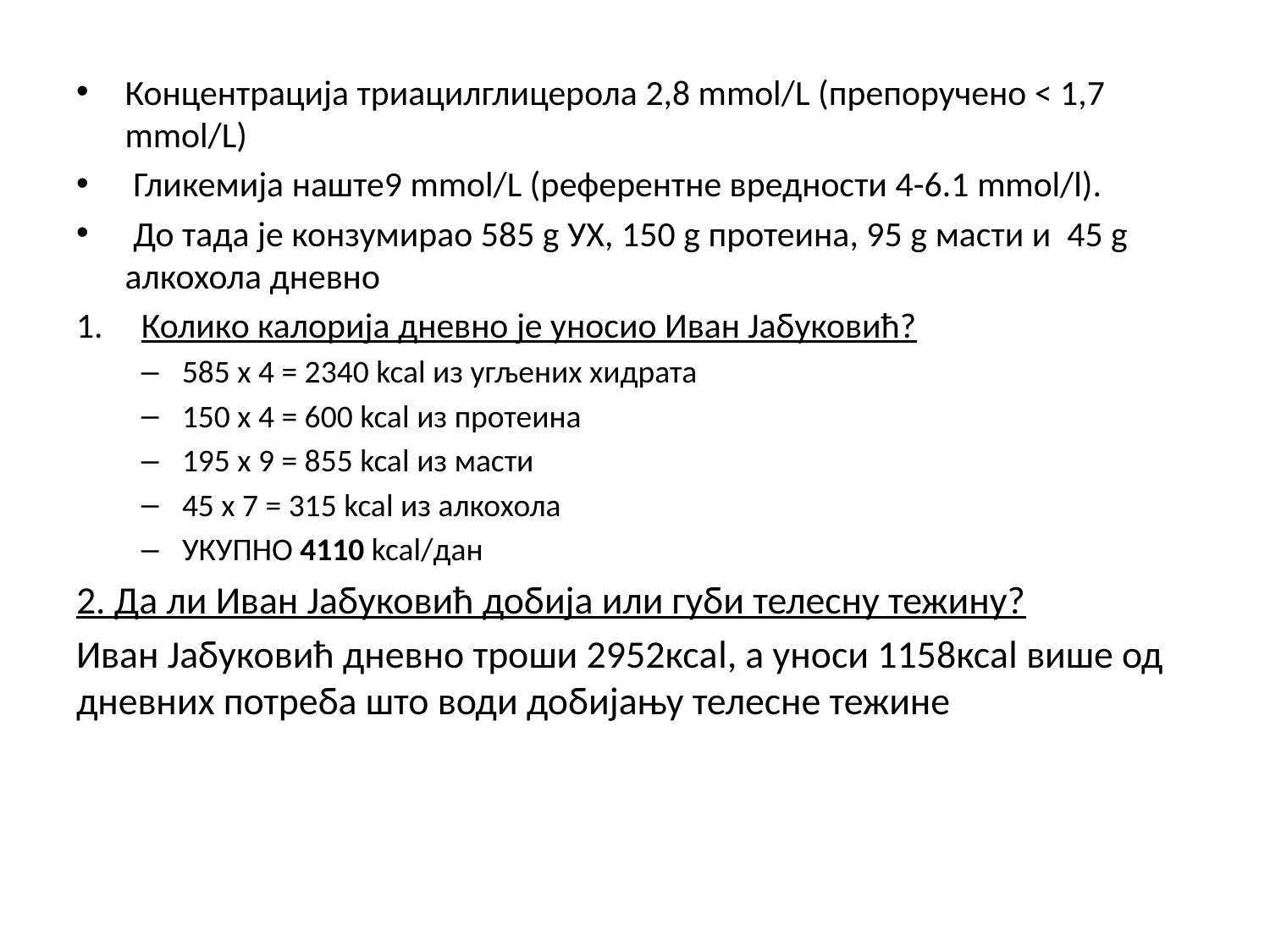

Концентрација триацилглицерола 2,8 mmol/L (препоручено < 1,7 mmol/L)
 Гликемија наште9 mmol/L (референтне вредности 4-6.1 mmol/l).
 До тада је конзумирао 585 g УХ, 150 g протеина, 95 g масти и  45 g алкохола дневно
Колико калорија дневно је уносио Иван Јабуковић?
585 x 4 = 2340 kcal из угљених хидрата
150 x 4 = 600 kcal из протеина
195 x 9 = 855 kcal из масти
45 x 7 = 315 kcal из алкохола
УКУПНО 4110 kcal/дан
2. Да ли Иван Јабуковић добија или губи телесну тежину?
Иван Јабуковић дневно троши 2952ксаl, а уноси 1158ксаl више од дневних потреба што води добијању телесне тежине